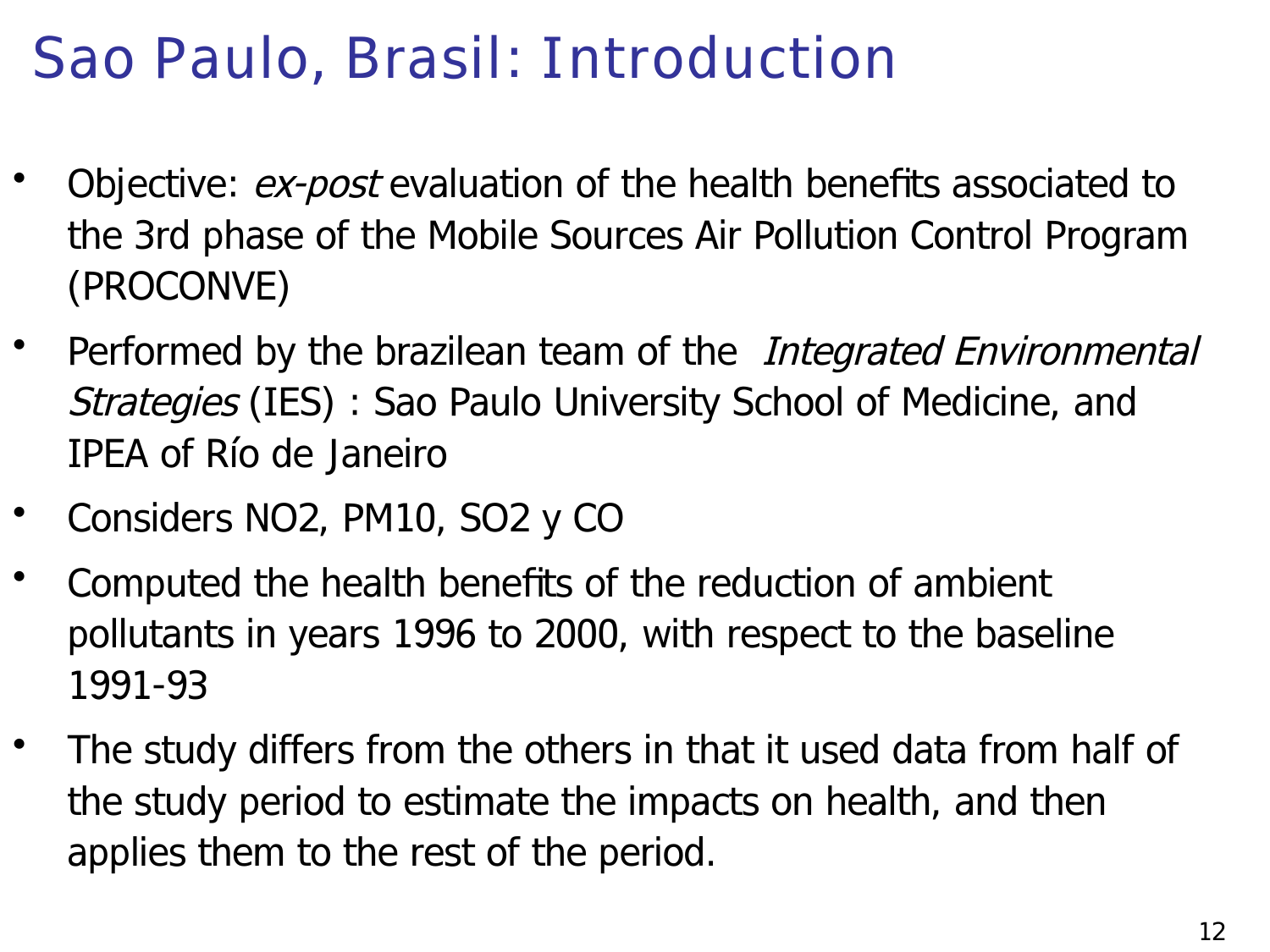

# Sao Paulo, Brasil: Introduction
Objective: ex-post evaluation of the health benefits associated to the 3rd phase of the Mobile Sources Air Pollution Control Program (PROCONVE)
Performed by the brazilean team of the  Integrated Environmental Strategies (IES) : Sao Paulo University School of Medicine, and IPEA of Río de Janeiro
Considers NO2, PM10, SO2 y CO
Computed the health benefits of the reduction of ambient pollutants in years 1996 to 2000, with respect to the baseline 1991-93
The study differs from the others in that it used data from half of the study period to estimate the impacts on health, and then applies them to the rest of the period.

12